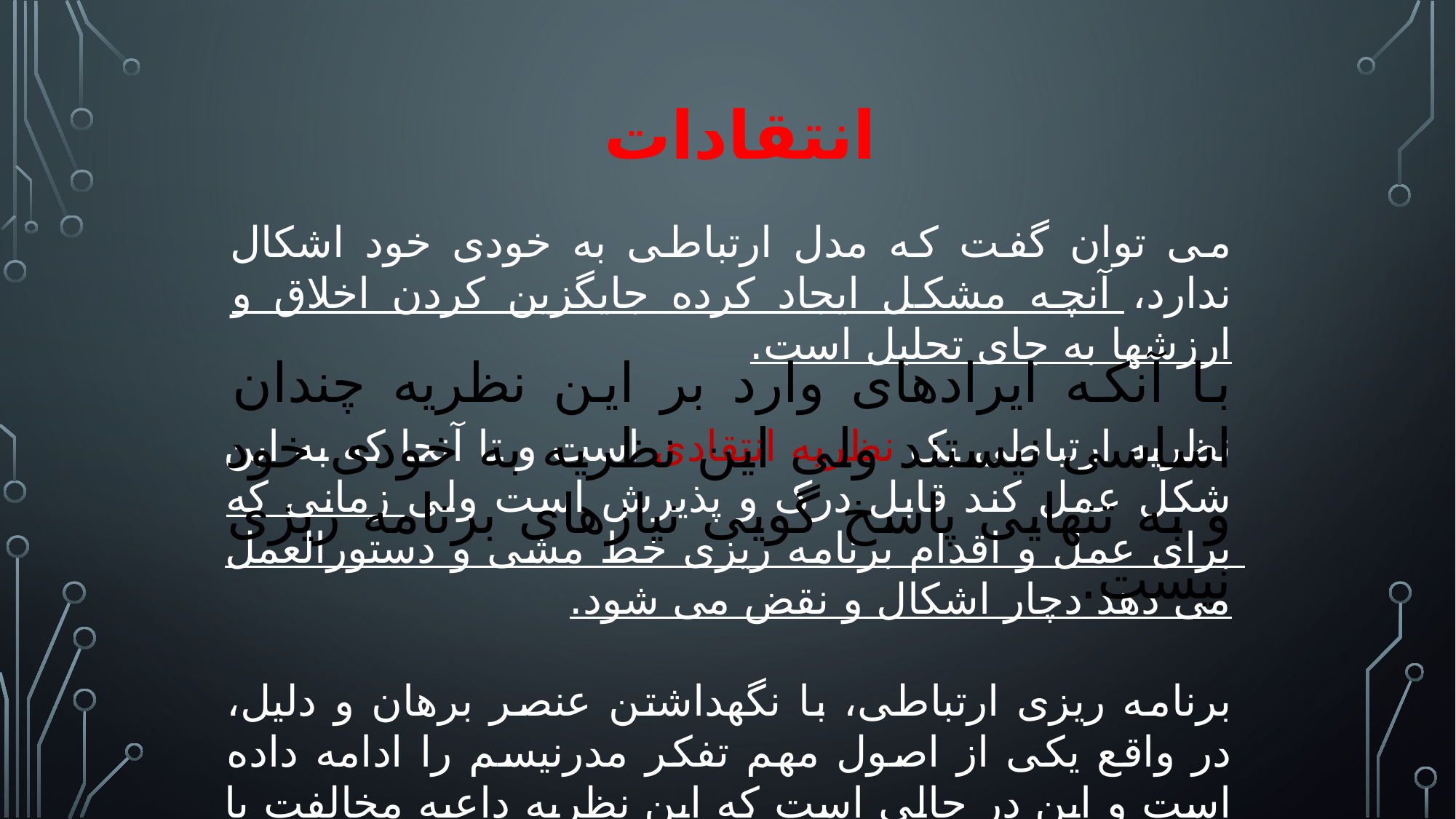

انتقادات

می توان گفت که مدل ارتباطی به خودی خود اشکال ندارد، آنچه مشکل ایجاد کرده جایگزین کردن اخلاق و ارزشها به جای تحلیل است.

نظریه ارتباطی یک نظریه انتقادی است و تا آنجا که به این شکل عمل کند قابل درک و پذیرش است ولی زمانی که برای عمل و اقدام برنامه ریزی خط مشی و دستورالعمل می دهد دچار اشکال و نقض می شود.

برنامه ریزی ارتباطی، با نگهداشتن عنصر برهان و دلیل، در واقع یکی از اصول مهم تفکر مدرنیسم را ادامه داده است و این در حالی است که این نظریه داعیه مخالفت با نظرات مدرنیستی را با خود داشته است.

با آنکه ایرادهای وارد بر این نظریه چندان اساسی نیستند ولی این نظریه به خودی خود و به تنهایی پاسخ گویی نیازهای برنامه ریزی نیست.